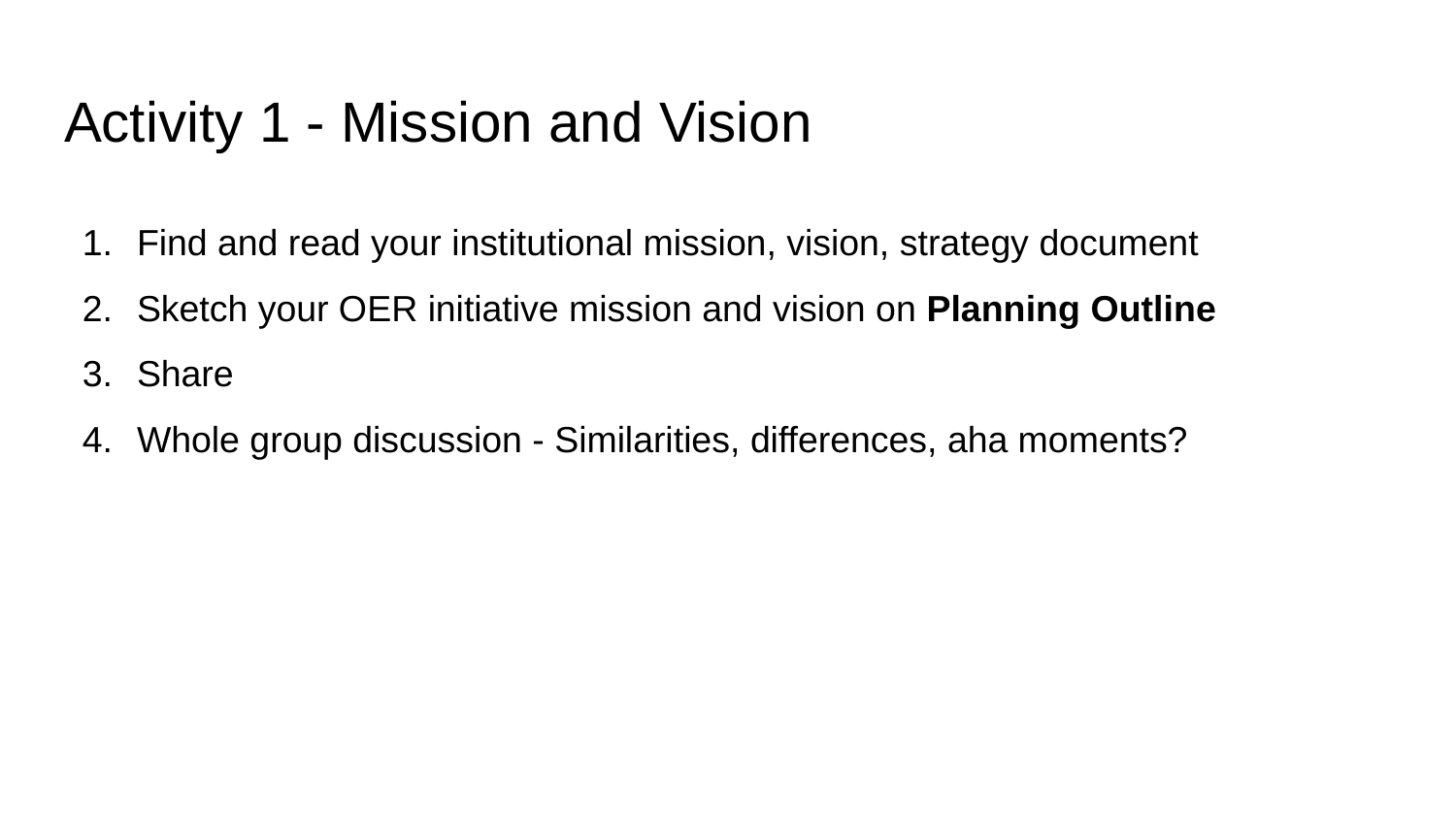

# Activity 1 - Mission and Vision
Find and read your institutional mission, vision, strategy document
Sketch your OER initiative mission and vision on Planning Outline
Share
Whole group discussion - Similarities, differences, aha moments?